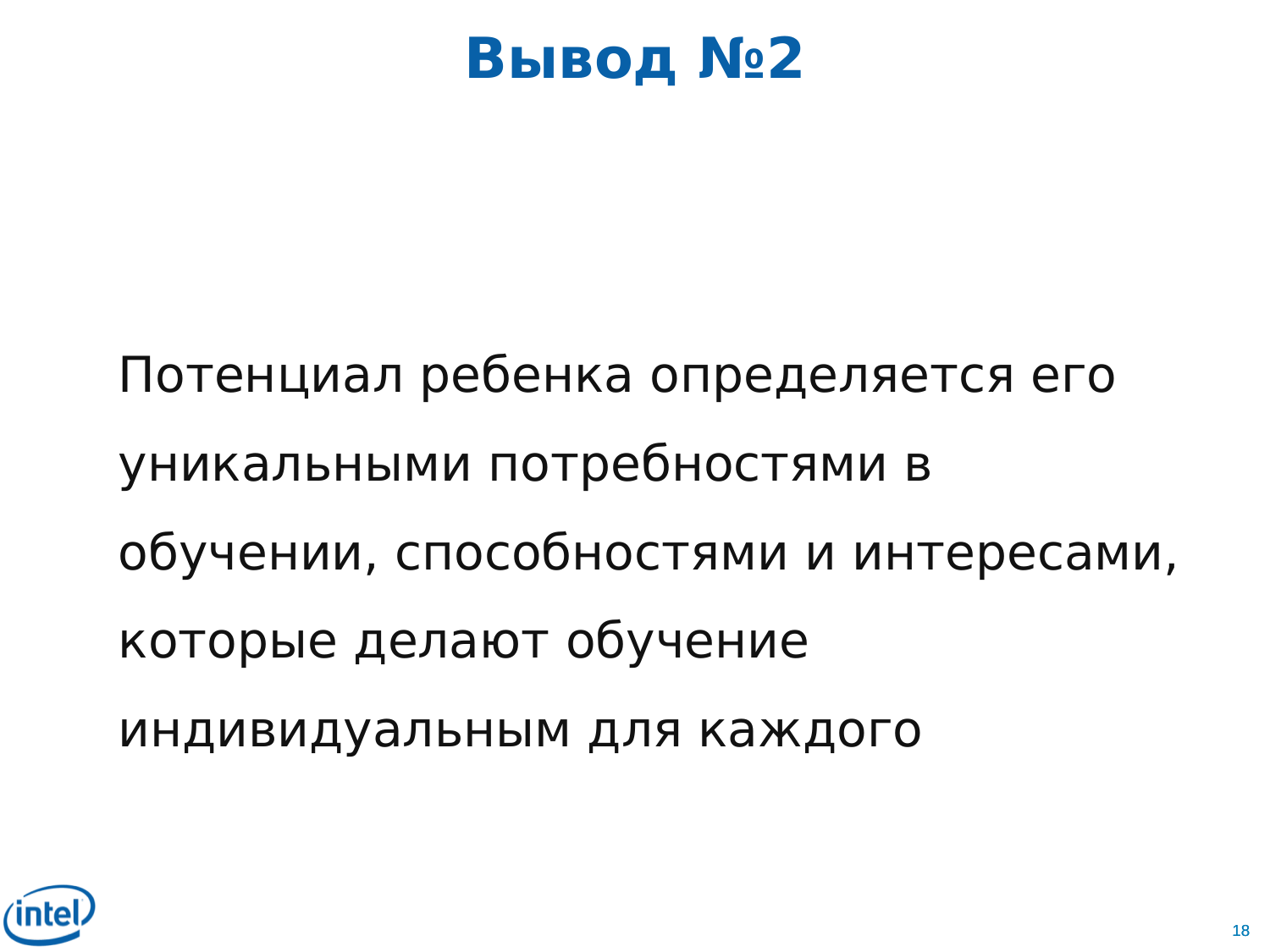

# Вывод №2
Потенциал ребенка определяется его уникальными потребностями в обучении, способностями и интересами, которые делают обучение индивидуальным для каждого